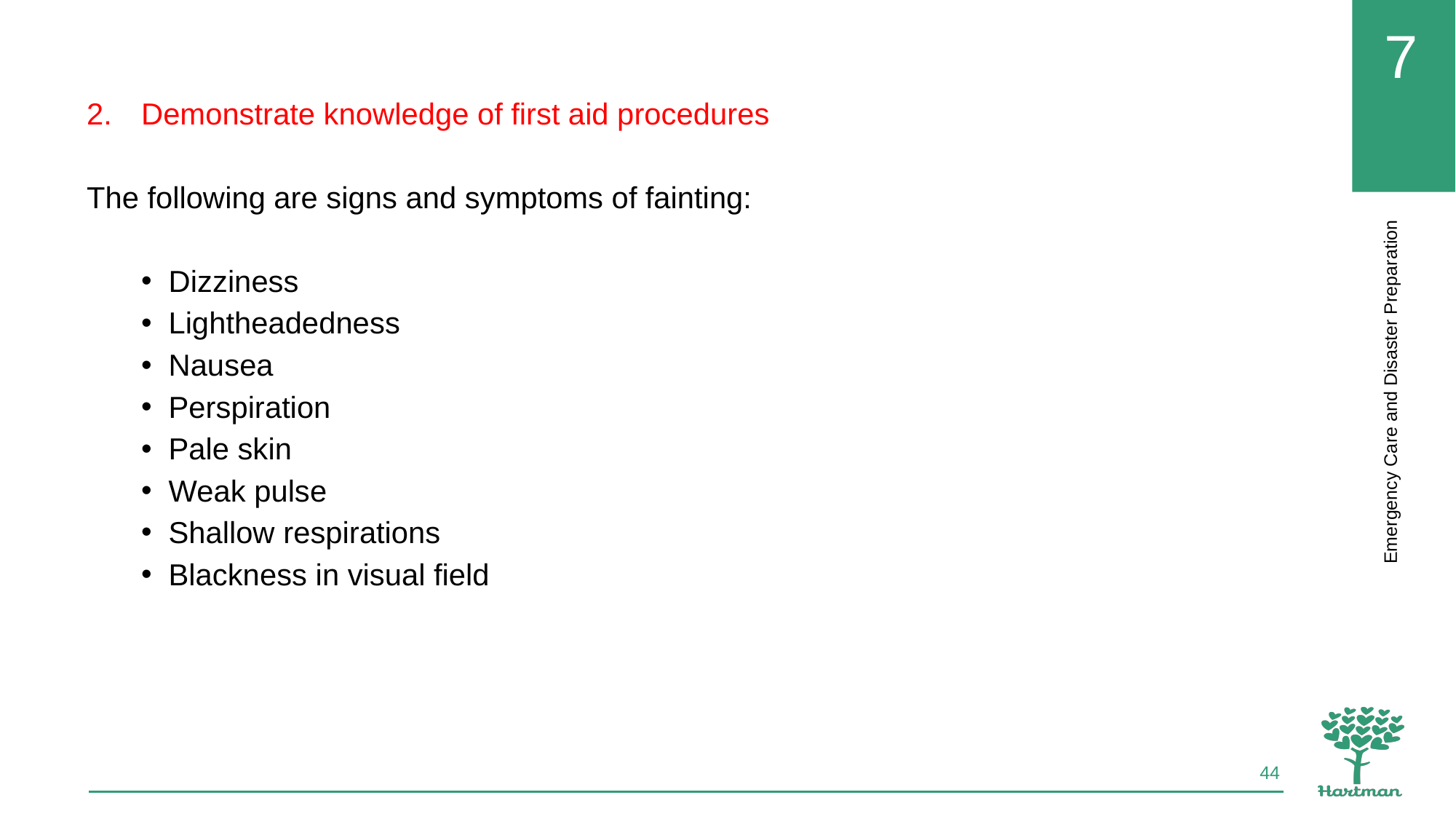

Demonstrate knowledge of first aid procedures

The following are signs and symptoms of fainting:

Dizziness
Lightheadedness
Nausea
Perspiration
Pale skin
Weak pulse
Shallow respirations
Blackness in visual field

44